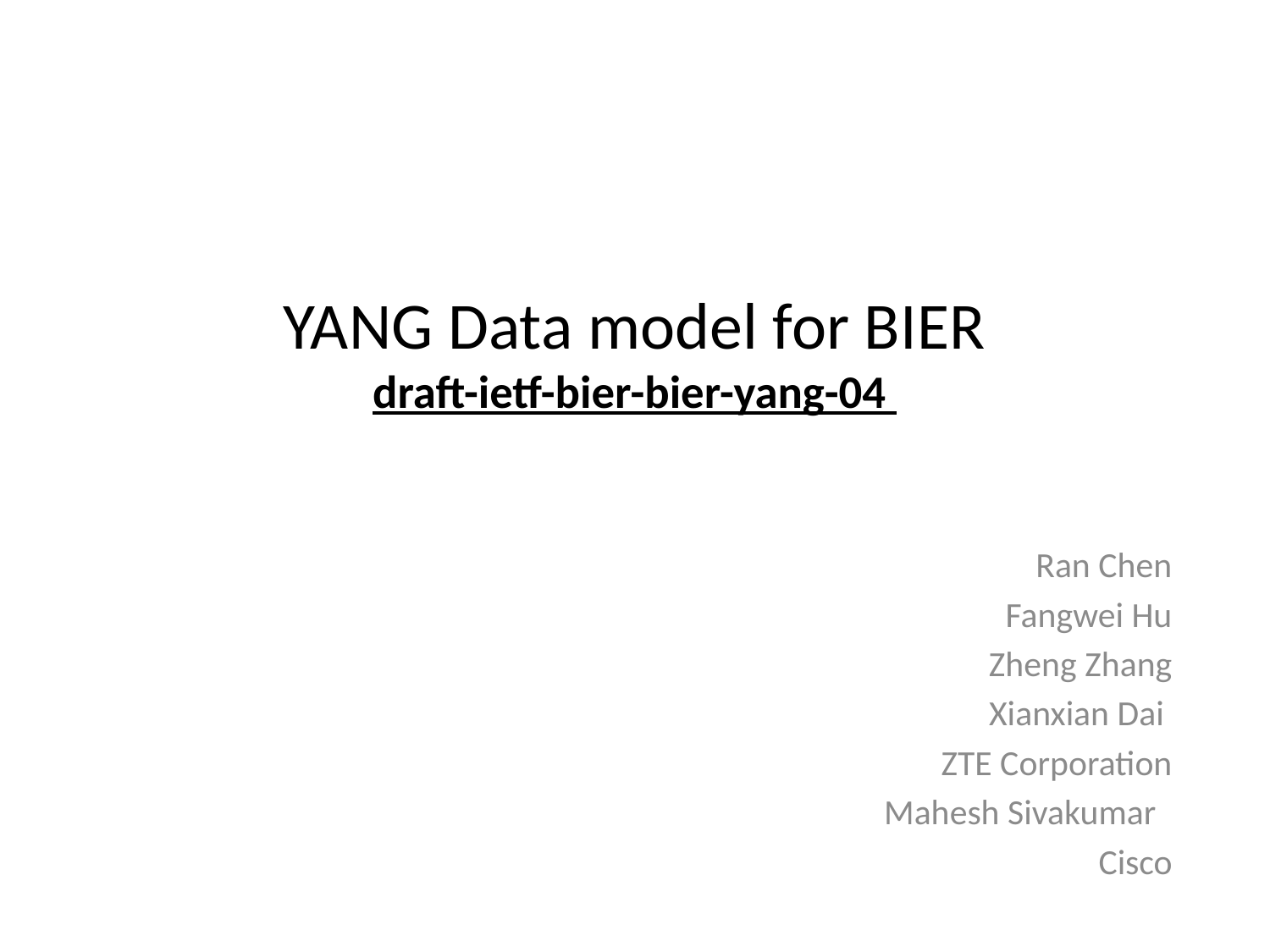

# YANG Data model for BIER draft-ietf-bier-bier-yang-04
Ran Chen
Fangwei Hu
Zheng Zhang
Xianxian Dai
ZTE Corporation
 Mahesh Sivakumar
Cisco